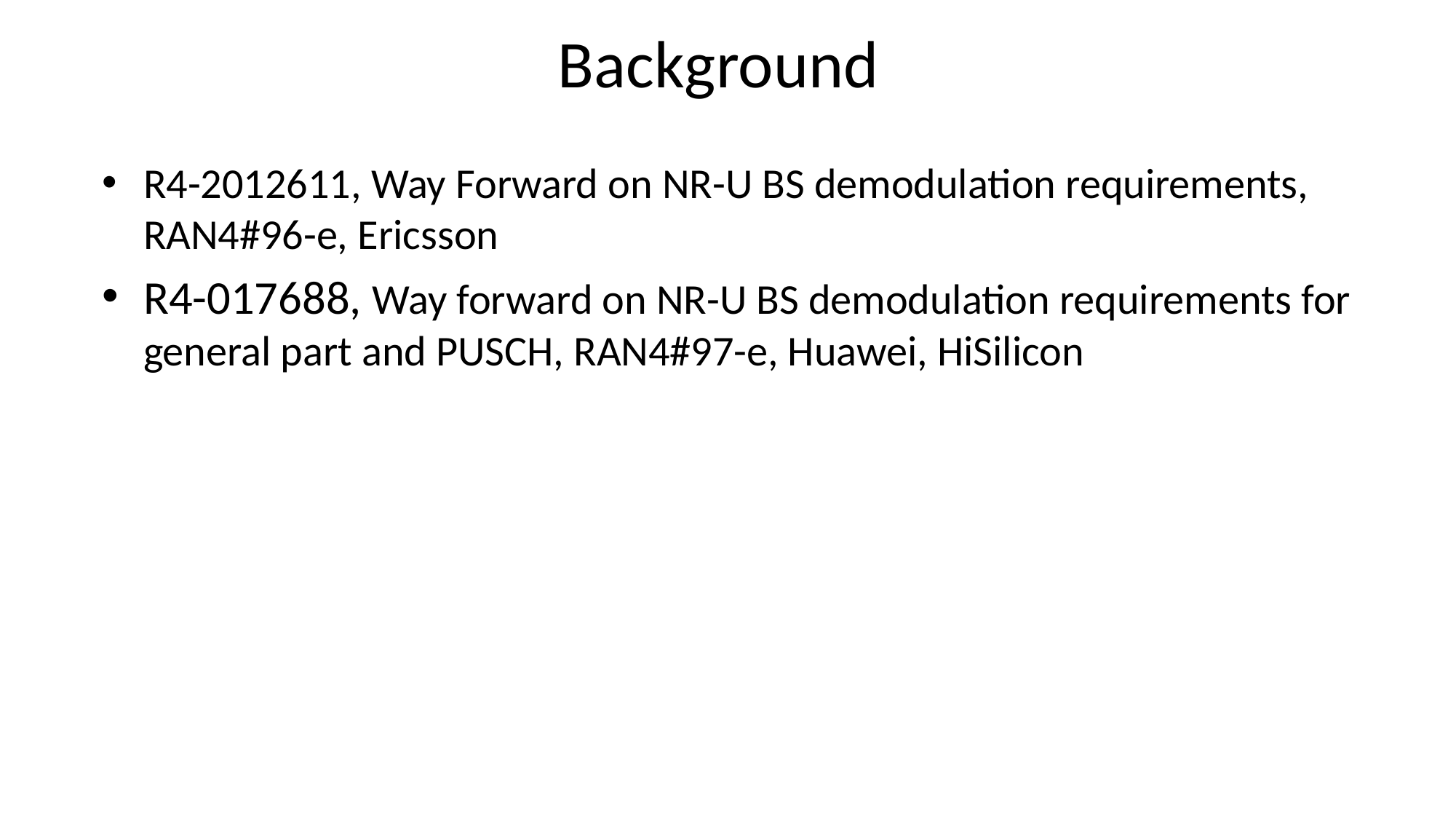

# Background
R4-2012611, Way Forward on NR-U BS demodulation requirements, RAN4#96-e, Ericsson
R4-017688, Way forward on NR-U BS demodulation requirements for general part and PUSCH, RAN4#97-e, Huawei, HiSilicon